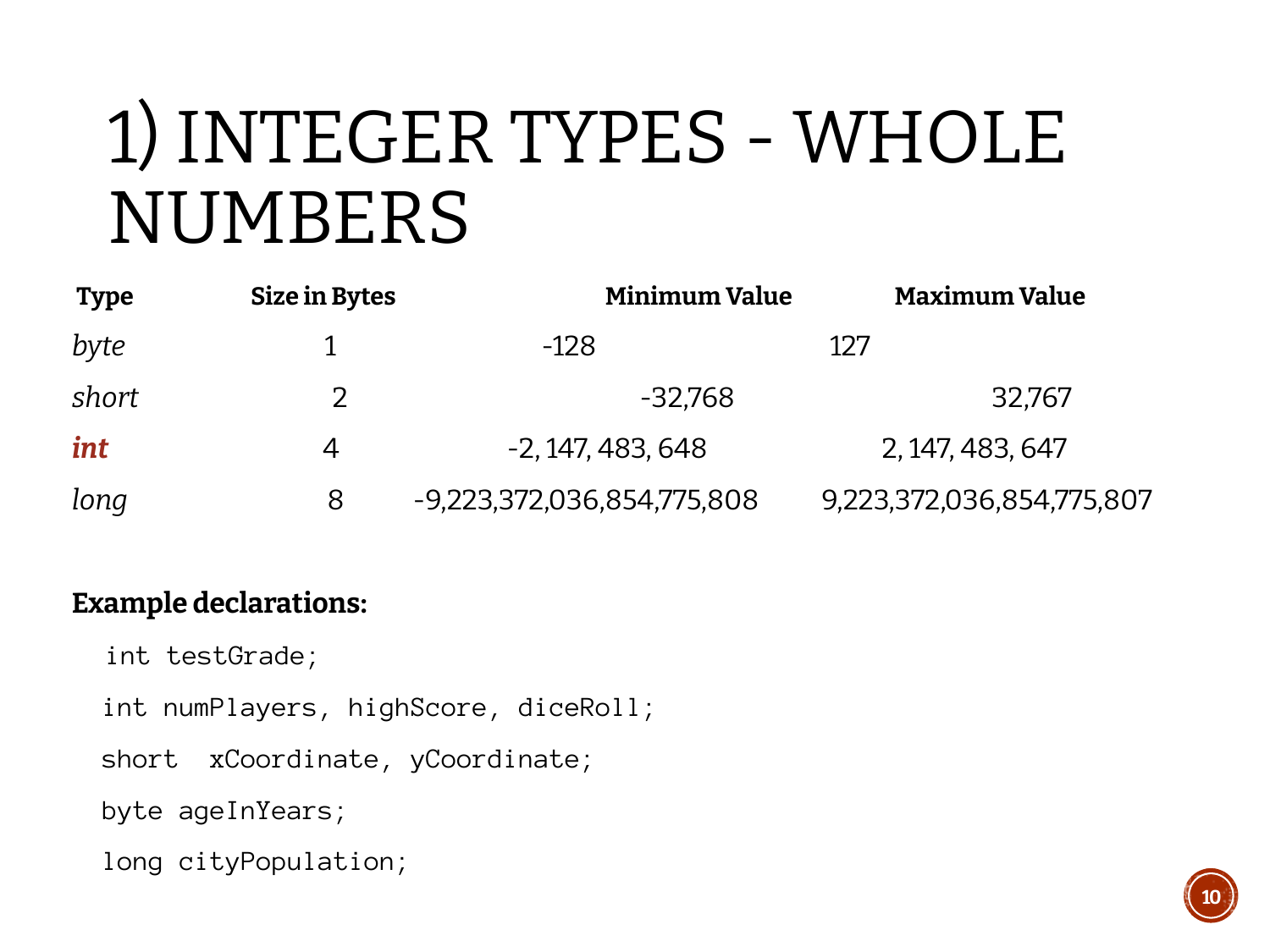

# 1) Integer Types - Whole Numbers
 Type                        Size in Bytes 		Minimum Value                       Maximum Value
byte                                   1                                    -128                                         127
short                                  2                        	      -32,768                         	 32,767
int                                      4                 	     -2, 147, 483, 648                   	    2, 147, 483, 647
long                                   8            -9,223,372,036,854,775,808           9,223,372,036,854,775,807

Example declarations:
  int testGrade;
  int numPlayers, highScore, diceRoll;
  short  xCoordinate, yCoordinate;
  byte ageInYears;
  long cityPopulation;
10